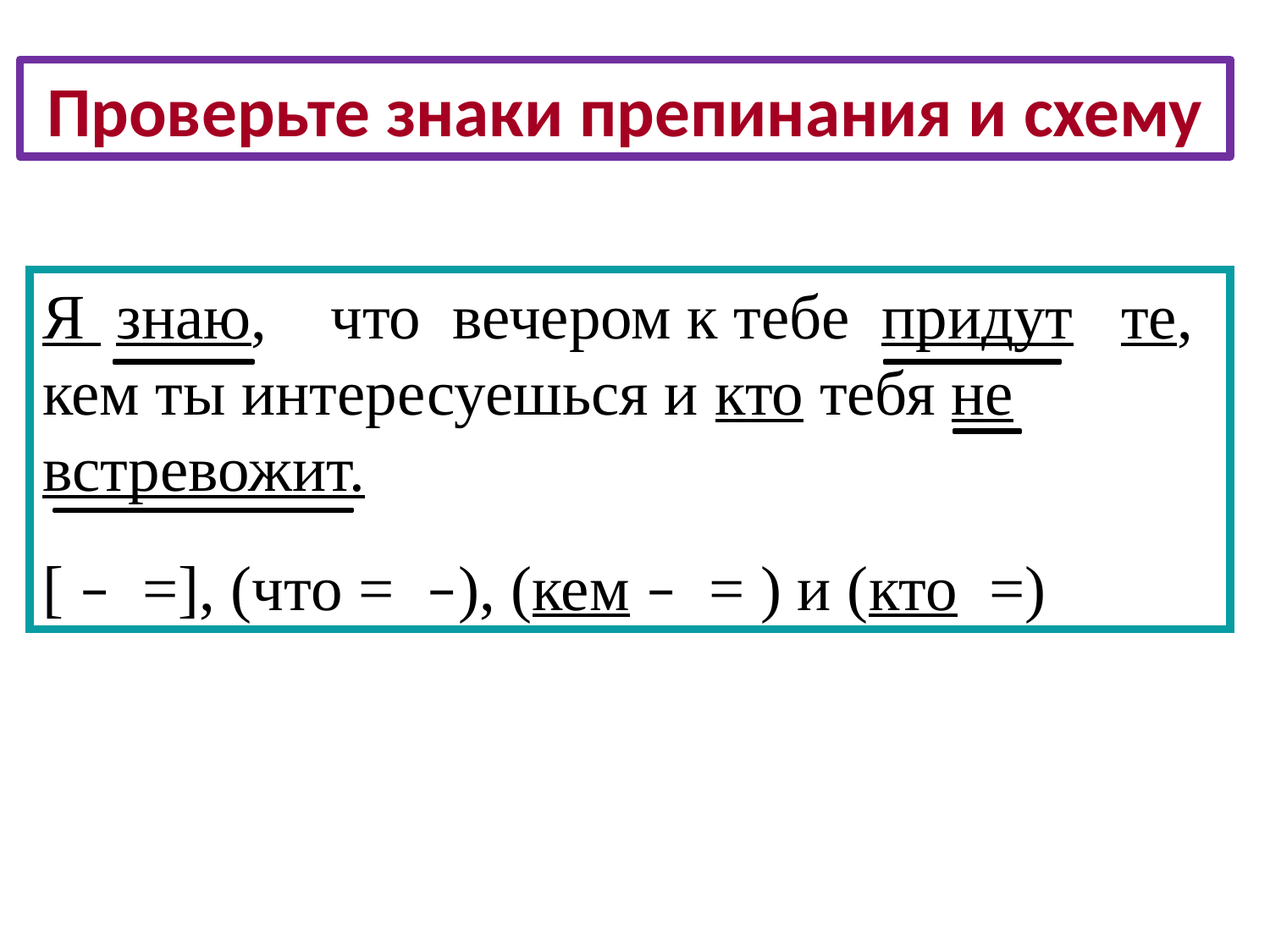

Проверьте знаки препинания и схему
Я  знаю,    что  вечером к тебе  придут   те,  кем ты интересуешься и кто тебя не встревожит.

[ –  =], (что =  –), (кем –  = ) и (кто  =)